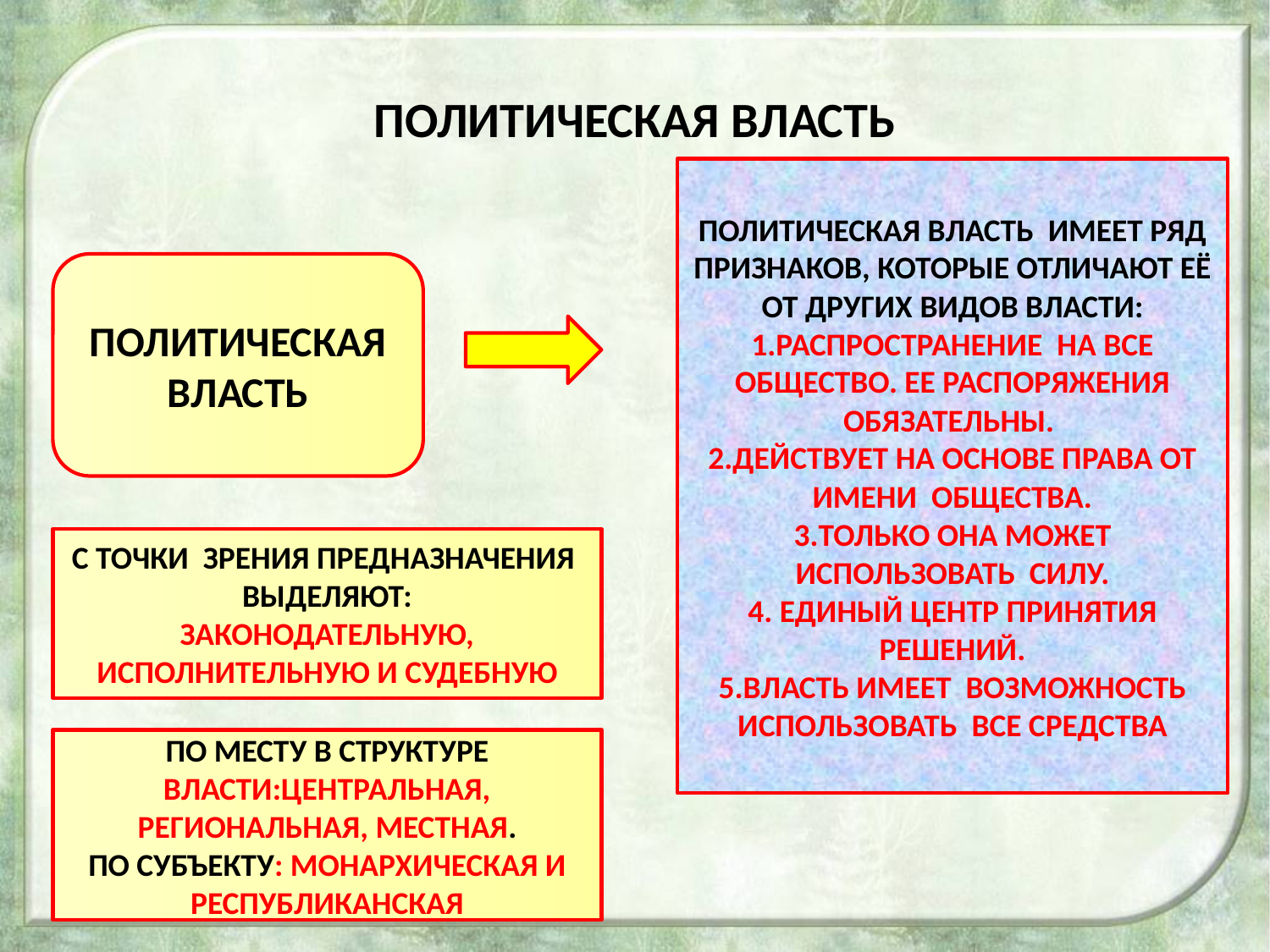

# ПОЛИТИЧЕСКАЯ ВЛАСТЬ
ПОЛИТИЧЕСКАЯ ВЛАСТЬ  ИМЕЕТ РЯД ПРИЗНАКОВ, КОТОРЫЕ ОТЛИЧАЮТ ЕЁ ОТ ДРУГИХ ВИДОВ ВЛАСТИ:
1.РАСПРОСТРАНЕНИЕ  НА ВСЕ ОБЩЕСТВО. ЕЕ РАСПОРЯЖЕНИЯ ОБЯЗАТЕЛЬНЫ.
2.ДЕЙСТВУЕТ НА ОСНОВЕ ПРАВА ОТ ИМЕНИ  ОБЩЕСТВА.
3.ТОЛЬКО ОНА МОЖЕТ ИСПОЛЬЗОВАТЬ  СИЛУ.
4. ЕДИНЫЙ ЦЕНТР ПРИНЯТИЯ РЕШЕНИЙ.
5.ВЛАСТЬ ИМЕЕТ  ВОЗМОЖНОСТЬ ИСПОЛЬЗОВАТЬ  ВСЕ СРЕДСТВА
ПОЛИТИЧЕСКАЯ ВЛАСТЬ

С ТОЧКИ  ЗРЕНИЯ ПРЕДНАЗНАЧЕНИЯ  ВЫДЕЛЯЮТ:
ЗАКОНОДАТЕЛЬНУЮ, ИСПОЛНИТЕЛЬНУЮ И СУДЕБНУЮ
ПО МЕСТУ В СТРУКТУРЕ ВЛАСТИ:ЦЕНТРАЛЬНАЯ, РЕГИОНАЛЬНАЯ, МЕСТНАЯ.
ПО СУБЪЕКТУ: МОНАРХИЧЕСКАЯ И РЕСПУБЛИКАНСКАЯ